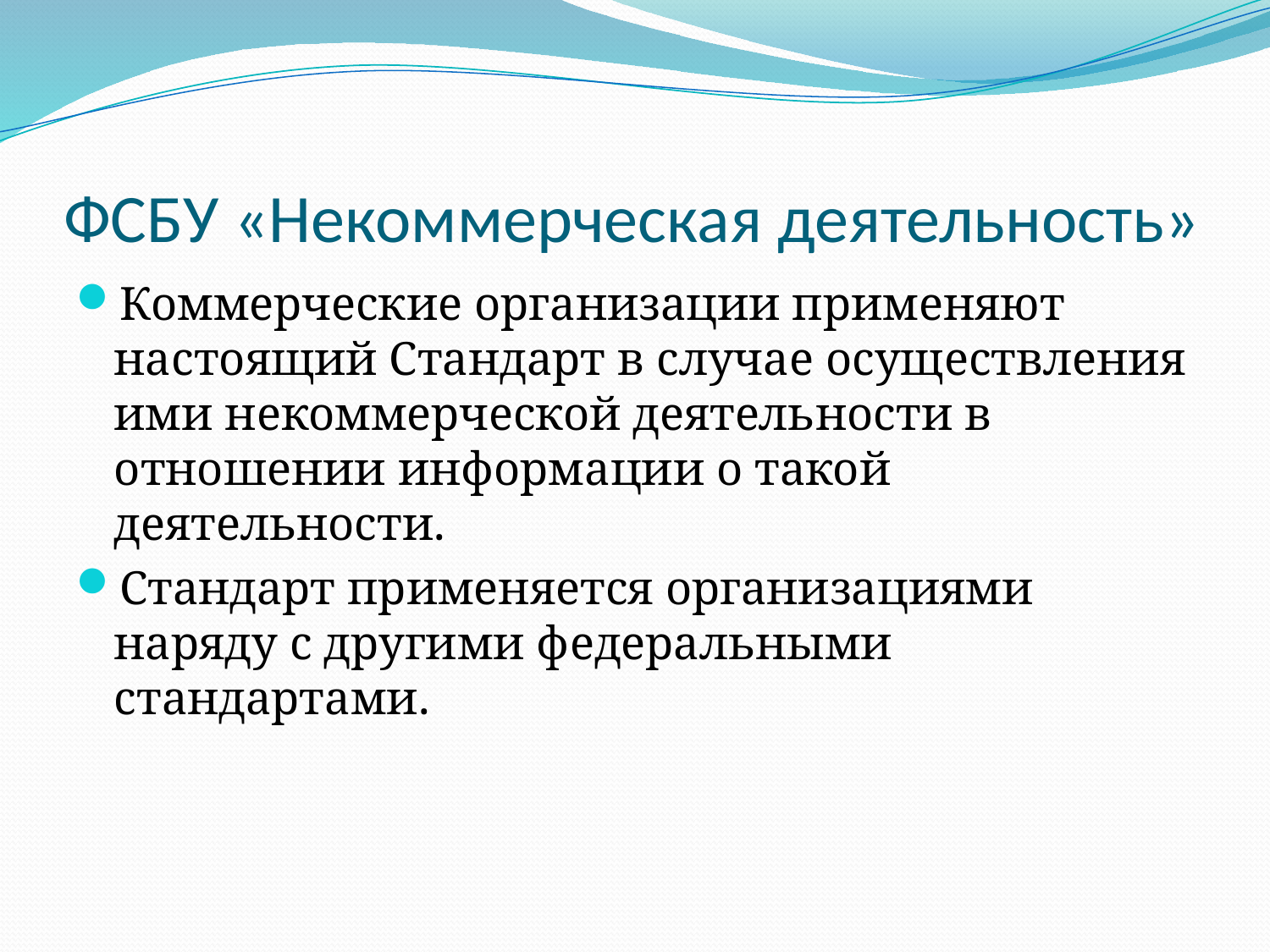

# ФСБУ «Некоммерческая деятельность»
Коммерческие организации применяют настоящий Стандарт в случае осуществления ими некоммерческой деятельности в отношении информации о такой деятельности.
Стандарт применяется организациями наряду с другими федеральными стандартами.